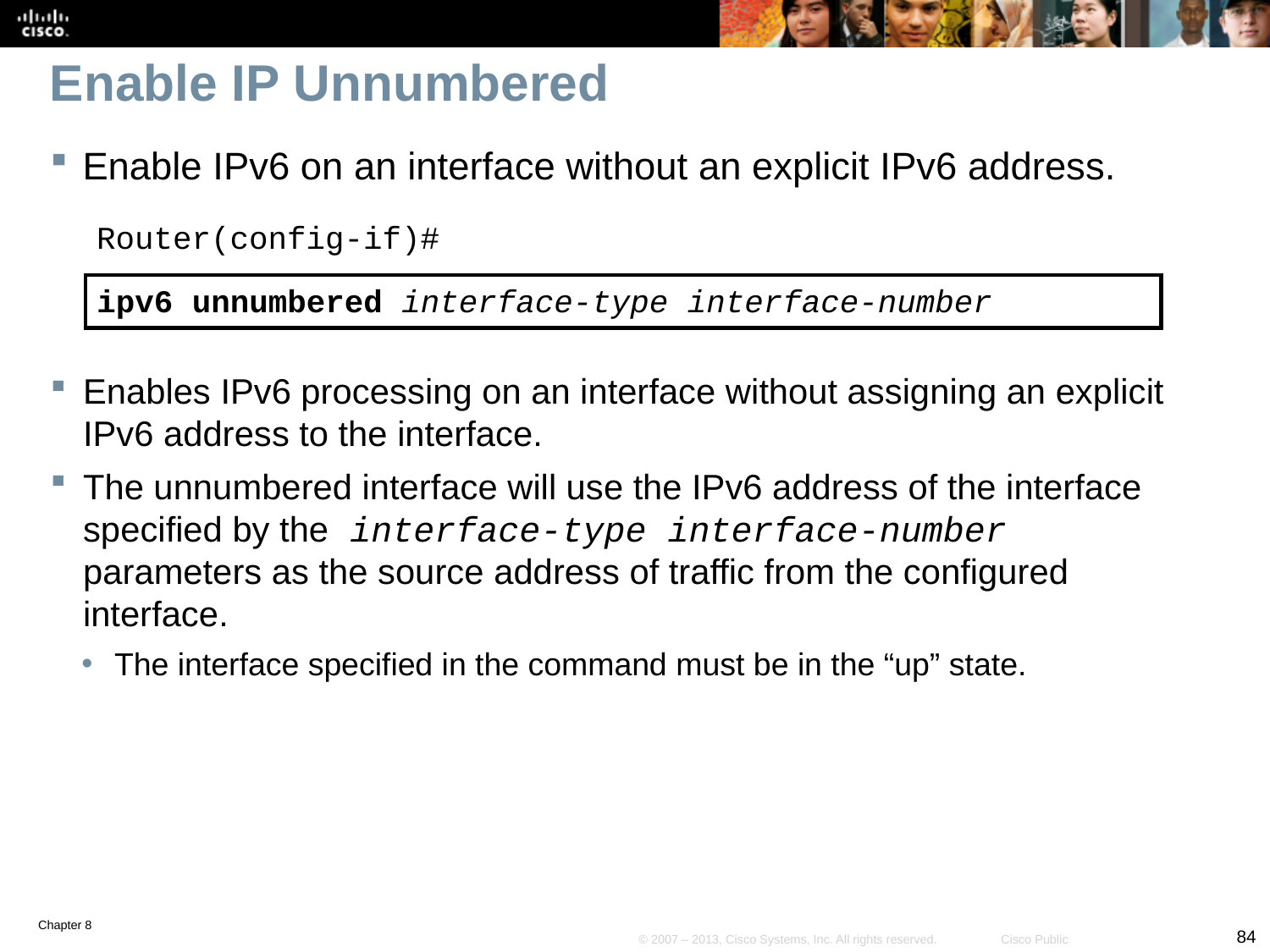

# Enable IP Unnumbered
Enable IPv6 on an interface without an explicit IPv6 address.
Router(config-if)#
ipv6 unnumbered interface-type interface-number
Enables IPv6 processing on an interface without assigning an explicit IPv6 address to the interface.
The unnumbered interface will use the IPv6 address of the interface specified by the interface-type interface-number parameters as the source address of traffic from the configured interface.
The interface specified in the command must be in the “up” state.